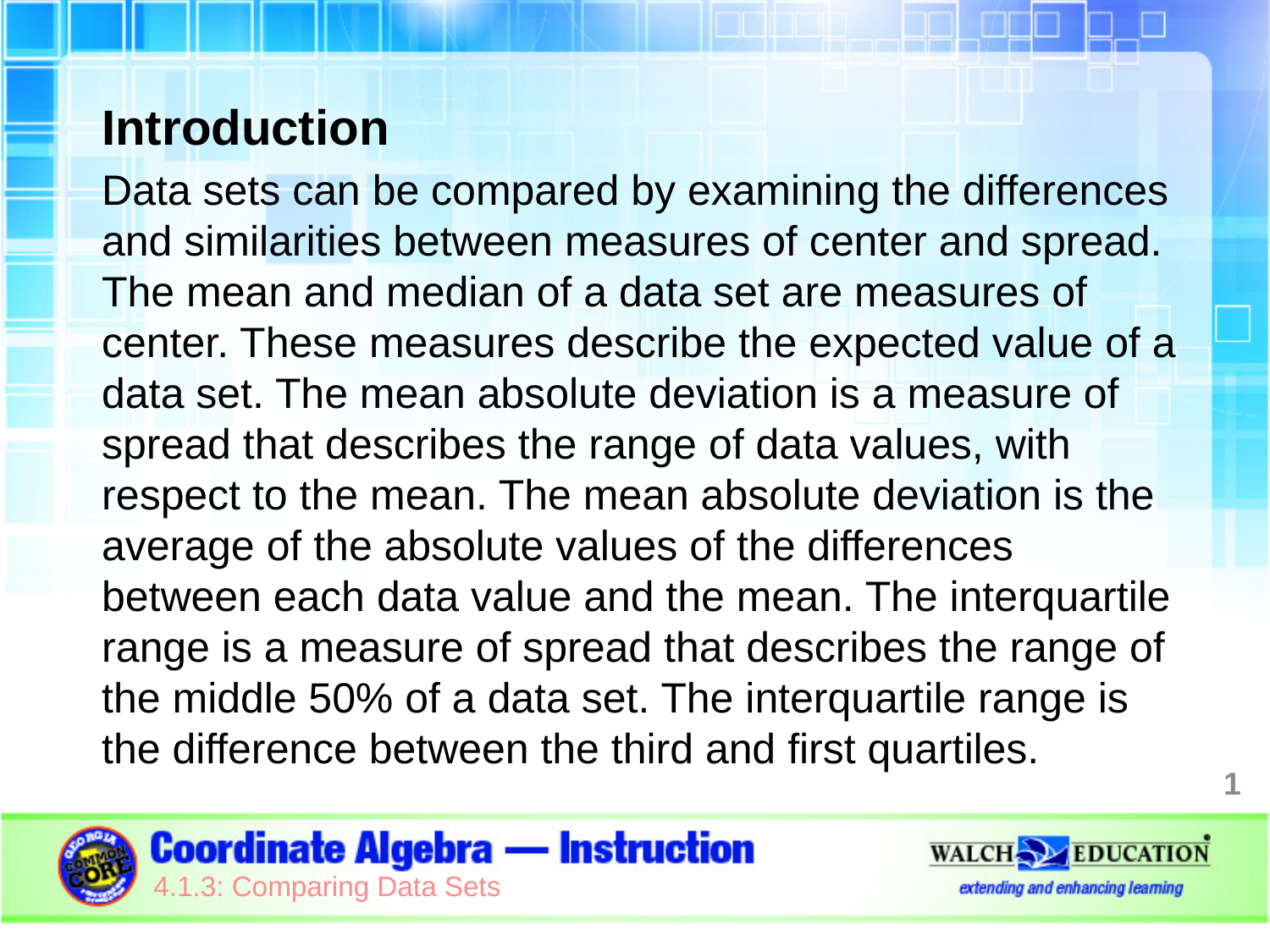

Introduction
Data sets can be compared by examining the differences and similarities between measures of center and spread. The mean and median of a data set are measures of center. These measures describe the expected value of a data set. The mean absolute deviation is a measure of spread that describes the range of data values, with respect to the mean. The mean absolute deviation is the average of the absolute values of the differences between each data value and the mean. The interquartile range is a measure of spread that describes the range of the middle 50% of a data set. The interquartile range is the difference between the third and first quartiles.
1
4.1.3: Comparing Data Sets